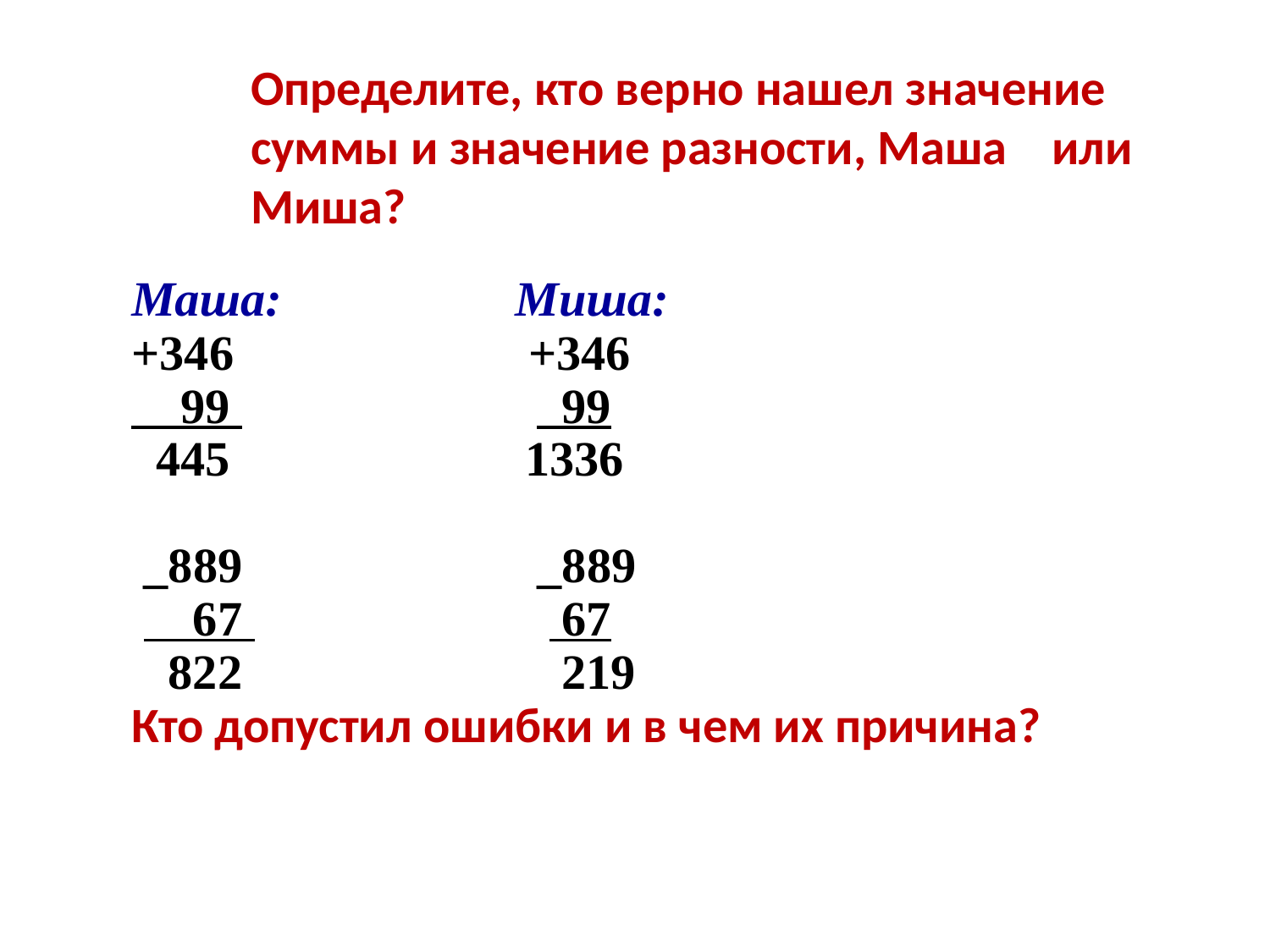

Определите, кто верно нашел значение суммы и значение разности, Маша    или Миша?
Маша:                   Миша:
+346                        +346
    99                           99
  445                        1336

 _889                        _889
     67                          67
   822                          219
Кто допустил ошибки и в чем их причина?